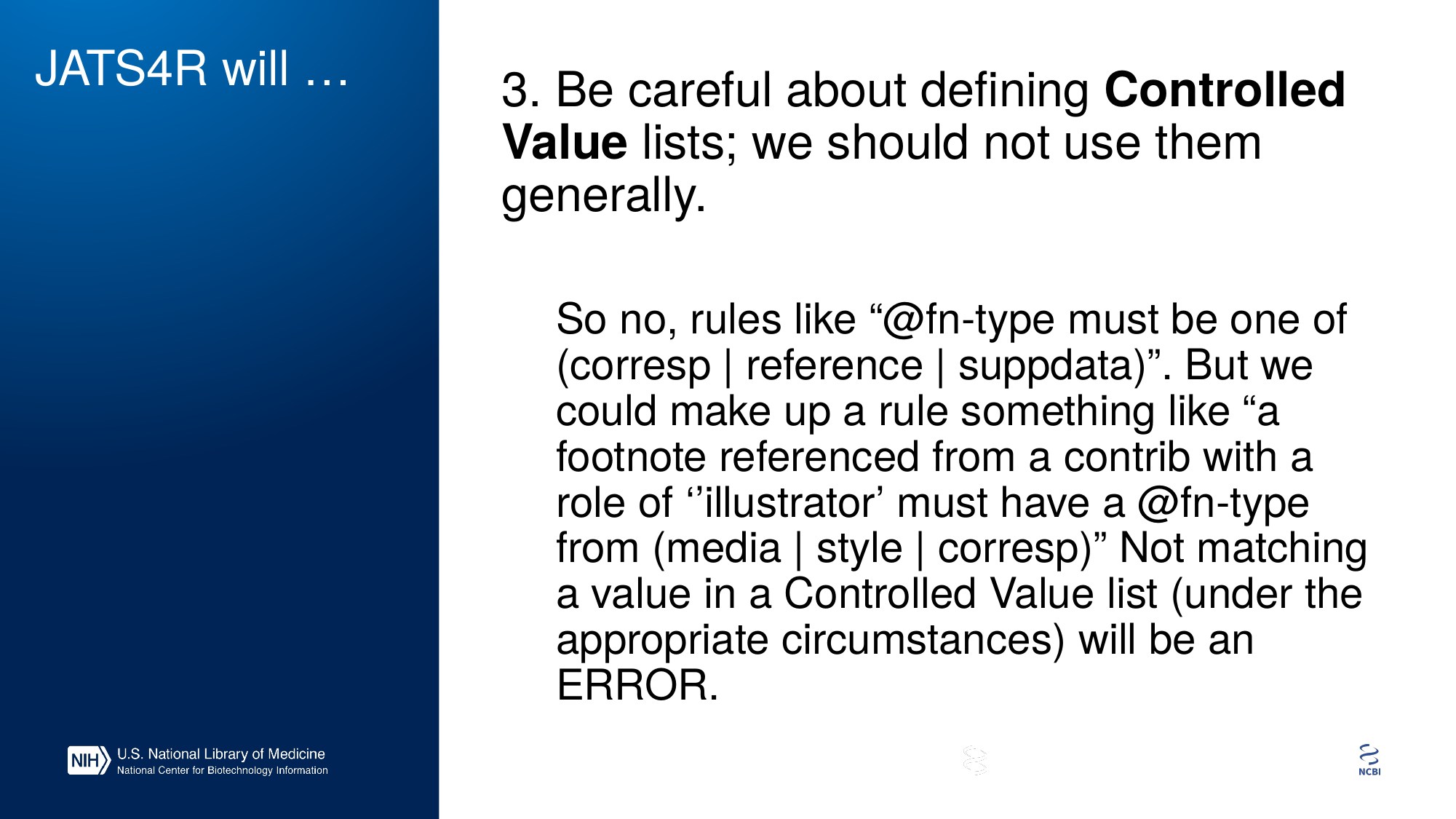

# JATS4R will …
3. Be careful about defining Controlled Value lists; we should not use them generally.

So no, rules like “@fn-type must be one of (corresp | reference | suppdata)”. But we could make up a rule something like “a footnote referenced from a contrib with a role of ‘’illustrator’ must have a @fn-type from (media | style | corresp)” Not matching a value in a Controlled Value list (under the appropriate circumstances) will be an ERROR.